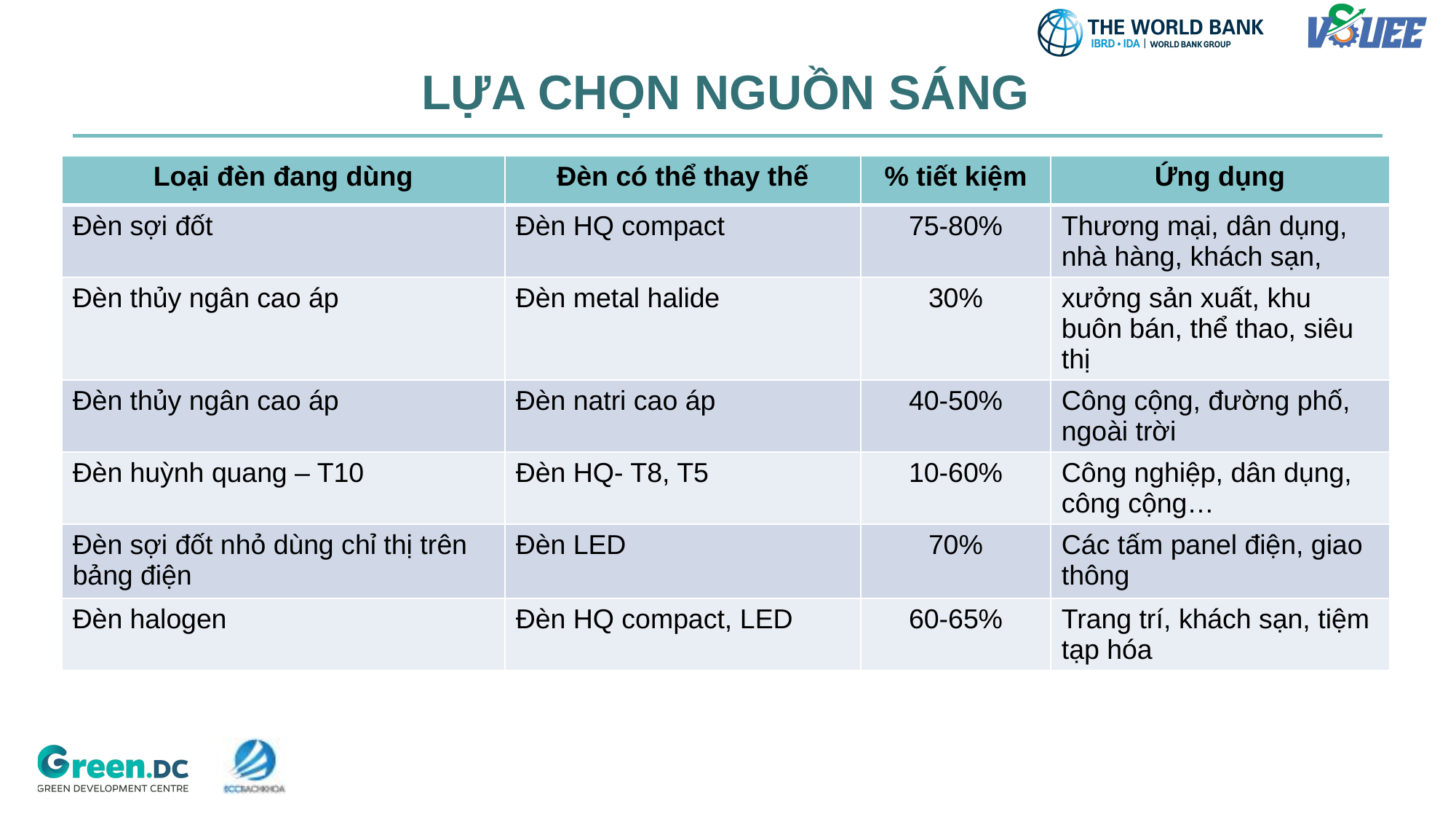

# LỰA CHỌN NGUỒN SÁNG
| Loại đèn đang dùng | Đèn có thể thay thế | % tiết kiệm | Ứng dụng |
| --- | --- | --- | --- |
| Đèn sợi đốt | Đèn HQ compact | 75-80% | Thương mại, dân dụng, nhà hàng, khách sạn, |
| Đèn thủy ngân cao áp | Đèn metal halide | 30% | xưởng sản xuất, khu buôn bán, thể thao, siêu thị |
| Đèn thủy ngân cao áp | Đèn natri cao áp | 40-50% | Công cộng, đường phố, ngoài trời |
| Đèn huỳnh quang – T10 | Đèn HQ- T8, T5 | 10-60% | Công nghiệp, dân dụng, công cộng… |
| Đèn sợi đốt nhỏ dùng chỉ thị trên bảng điện | Đèn LED | 70% | Các tấm panel điện, giao thông |
| Đèn halogen | Đèn HQ compact, LED | 60-65% | Trang trí, khách sạn, tiệm tạp hóa |